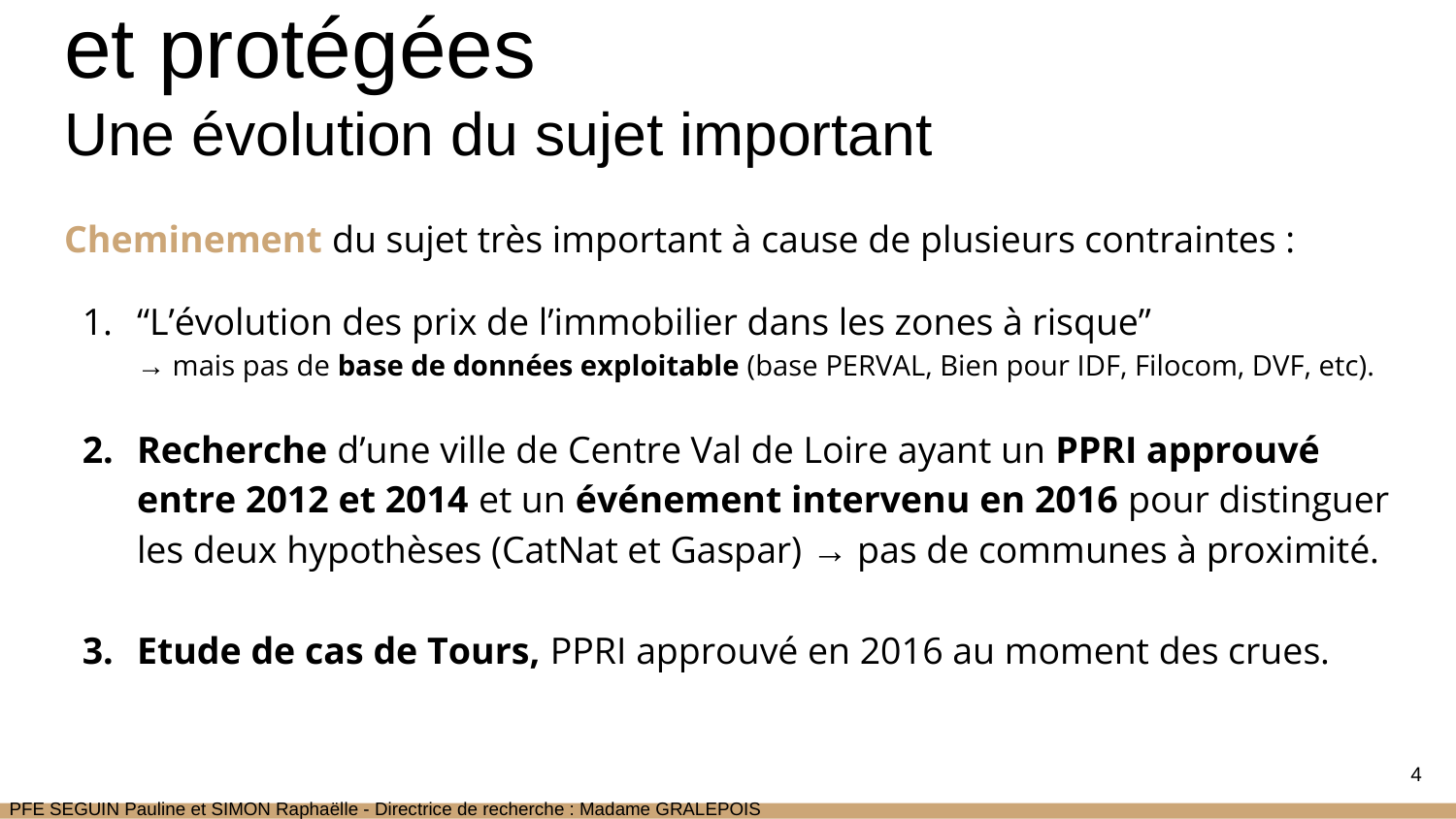

# Méthode : des données sensibles et protégées
Une évolution du sujet important
Cheminement du sujet très important à cause de plusieurs contraintes :
“L’évolution des prix de l’immobilier dans les zones à risque”
→ mais pas de base de données exploitable (base PERVAL, Bien pour IDF, Filocom, DVF, etc).
Recherche d’une ville de Centre Val de Loire ayant un PPRI approuvé entre 2012 et 2014 et un événement intervenu en 2016 pour distinguer les deux hypothèses (CatNat et Gaspar) → pas de communes à proximité.
Etude de cas de Tours, PPRI approuvé en 2016 au moment des crues.

4
PFE SEGUIN Pauline et SIMON Raphaëlle - Directrice de recherche : Madame GRALEPOIS